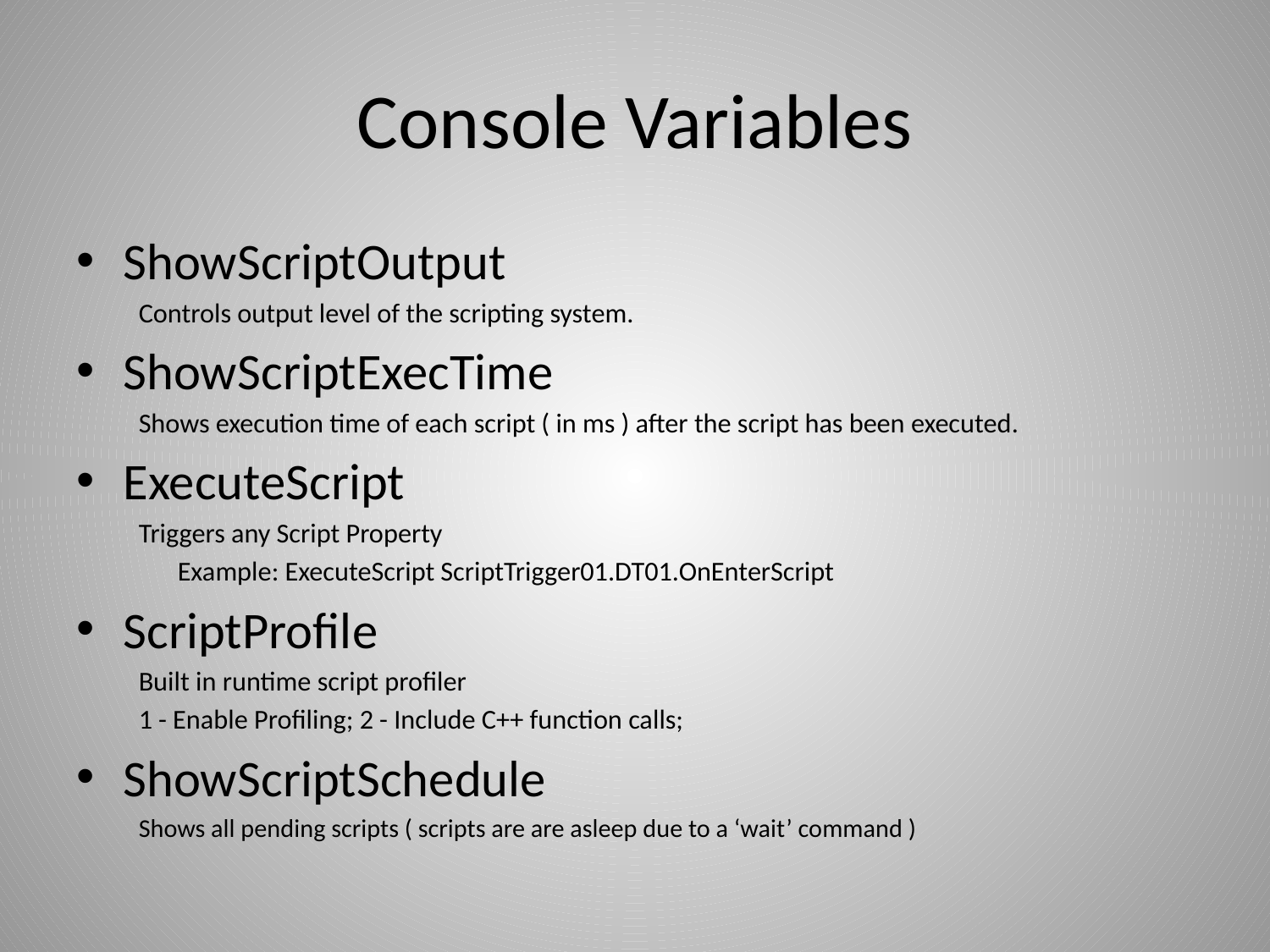

# Console Variables
ShowScriptOutput
Controls output level of the scripting system.
ShowScriptExecTime
Shows execution time of each script ( in ms ) after the script has been executed.
ExecuteScript
Triggers any Script Property
	Example: ExecuteScript ScriptTrigger01.DT01.OnEnterScript
ScriptProfile
Built in runtime script profiler
1 - Enable Profiling; 2 - Include C++ function calls;
ShowScriptSchedule
Shows all pending scripts ( scripts are are asleep due to a ‘wait’ command )